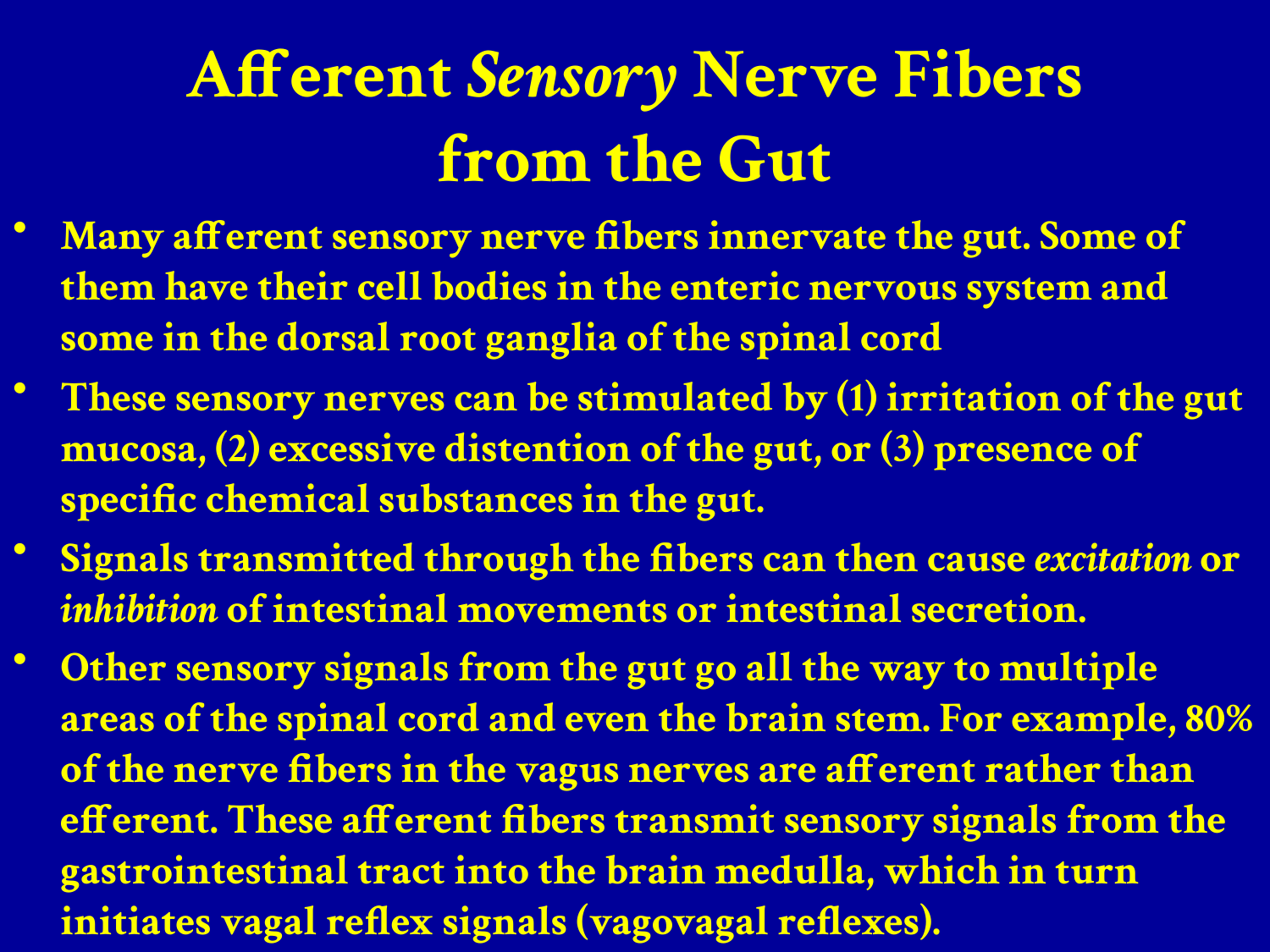

# Afferent Sensory Nerve Fibers from the Gut
Many afferent sensory nerve fibers innervate the gut. Some of them have their cell bodies in the enteric nervous system and some in the dorsal root ganglia of the spinal cord
These sensory nerves can be stimulated by (1) irritation of the gut mucosa, (2) excessive distention of the gut, or (3) presence of specific chemical substances in the gut.
Signals transmitted through the fibers can then cause excitation or inhibition of intestinal movements or intestinal secretion.
Other sensory signals from the gut go all the way to multiple areas of the spinal cord and even the brain stem. For example, 80% of the nerve fibers in the vagus nerves are afferent rather than efferent. These afferent fibers transmit sensory signals from the gastrointestinal tract into the brain medulla, which in turn initiates vagal reflex signals (vagovagal reflexes).